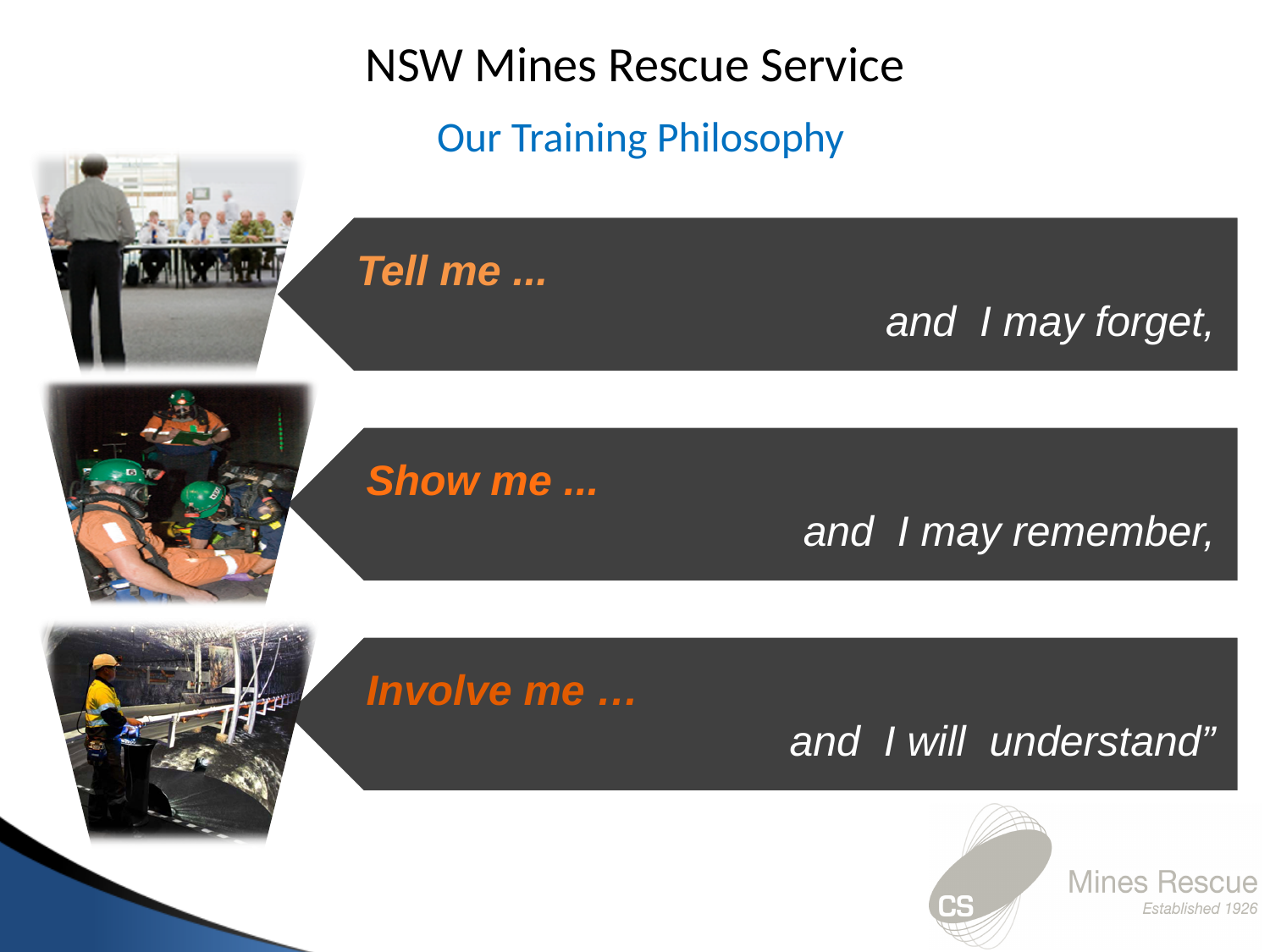

NSW Mines Rescue Service
 Our Training Philosophy

Tell me ...
and  I may forget,

Show me ...
and  I may remember,

Involve me …
and  I will  understand”